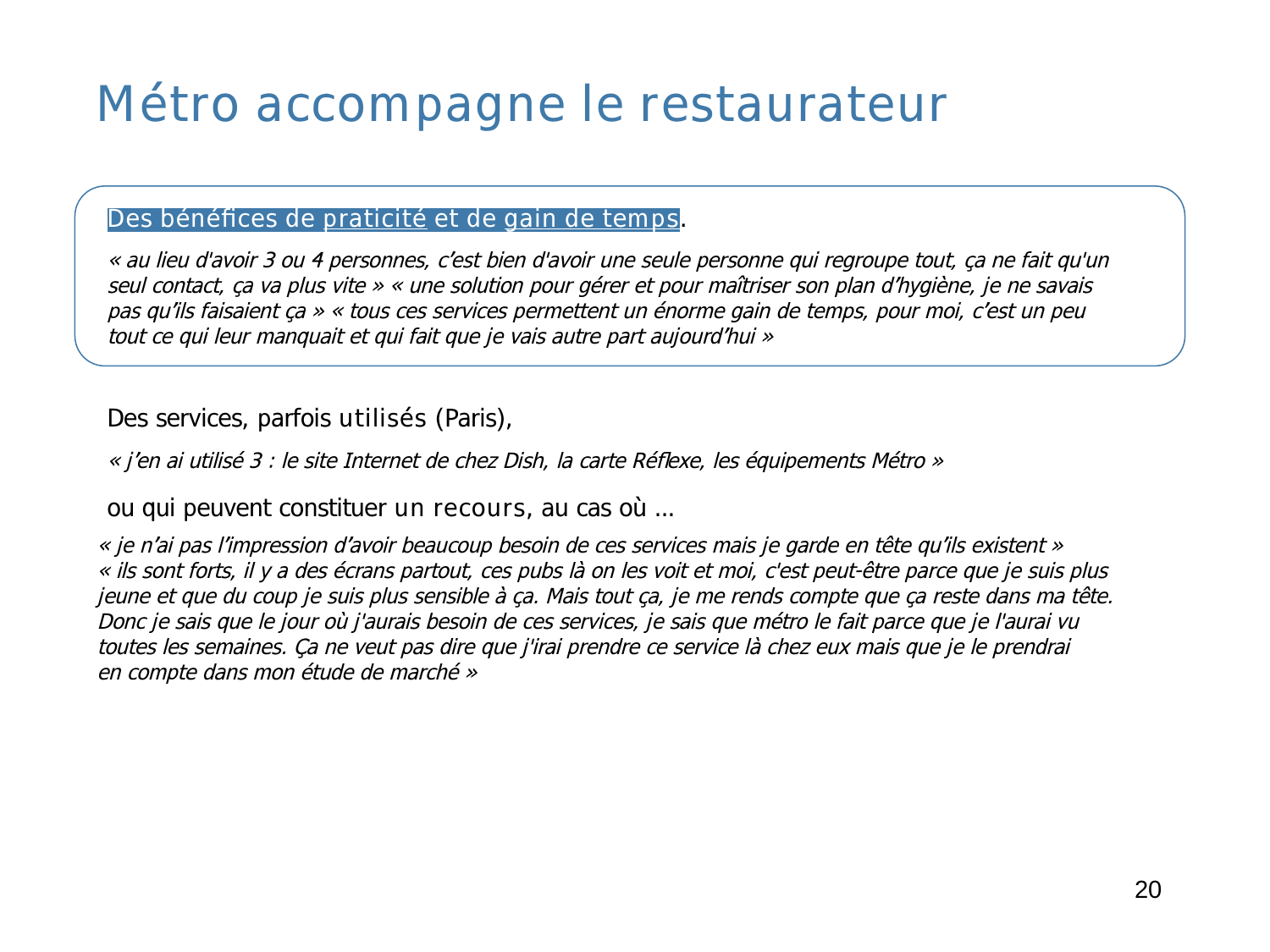

Métro accompagne le restaurateur

Des bénéfices de praticité et de gain de temps.
« au lieu d'avoir 3 ou 4 personnes, c’est bien d'avoir une seule personne qui regroupe tout, ça ne fait qu'un seul contact, ça va plus vite » « une solution pour gérer et pour maîtriser son plan d’hygiène, je ne savais pas qu’ils faisaient ça » « tous ces services permettent un énorme gain de temps, pour moi, c’est un peu tout ce qui leur manquait et qui fait que je vais autre part aujourd’hui »
Des services, parfois utilisés (Paris),
« j’en ai utilisé 3 : le site Internet de chez Dish, la carte Réflexe, les équipements Métro »
ou qui peuvent constituer un recours, au cas où …
« je n’ai pas l’impression d’avoir beaucoup besoin de ces services mais je garde en tête qu’ils existent »
« ils sont forts, il y a des écrans partout, ces pubs là on les voit et moi, c'est peut-être parce que je suis plus jeune et que du coup je suis plus sensible à ça. Mais tout ça, je me rends compte que ça reste dans ma tête. Donc je sais que le jour où j'aurais besoin de ces services, je sais que métro le fait parce que je l'aurai vu
toutes les semaines. Ça ne veut pas dire que j'irai prendre ce service là chez eux mais que je le prendrai
en compte dans mon étude de marché »
20